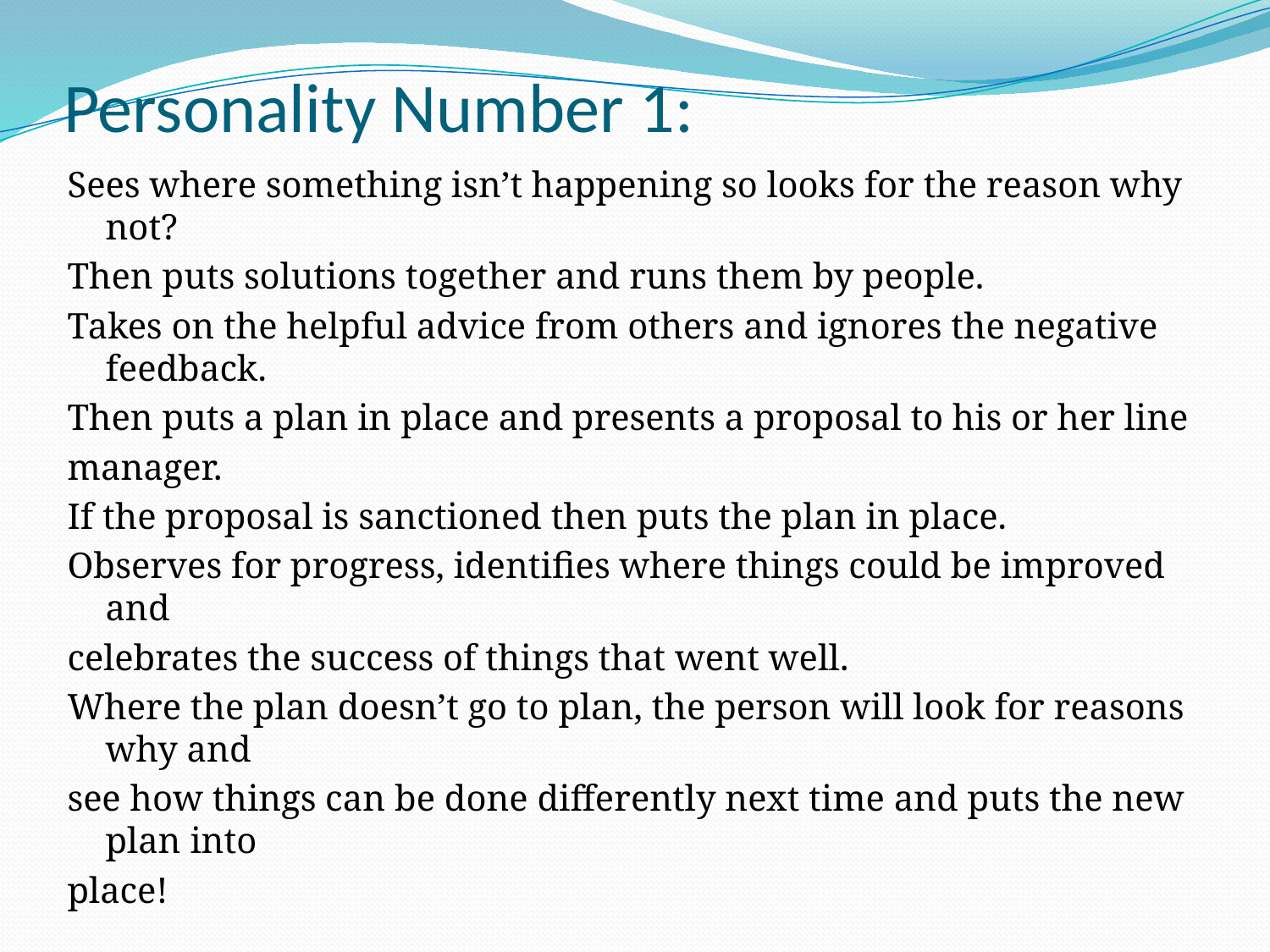

# Personality Number 1:
Sees where something isn’t happening so looks for the reason why not?
Then puts solutions together and runs them by people.
Takes on the helpful advice from others and ignores the negative feedback.
Then puts a plan in place and presents a proposal to his or her line
manager.
If the proposal is sanctioned then puts the plan in place.
Observes for progress, identifies where things could be improved and
celebrates the success of things that went well.
Where the plan doesn’t go to plan, the person will look for reasons why and
see how things can be done differently next time and puts the new plan into
place!